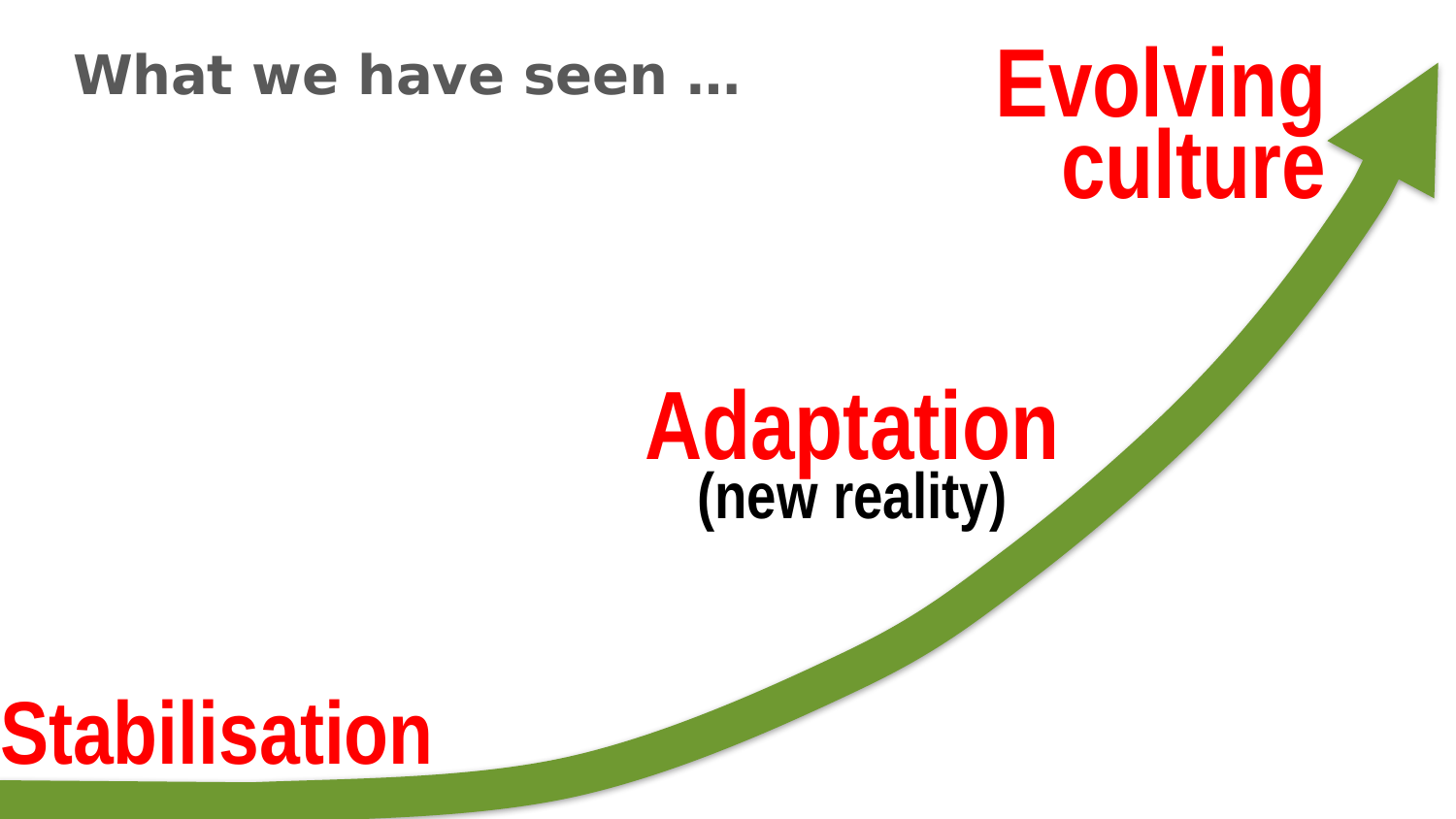

# What we have seen …
Evolving
culture

Adaptation
(new reality)
Stabilisation